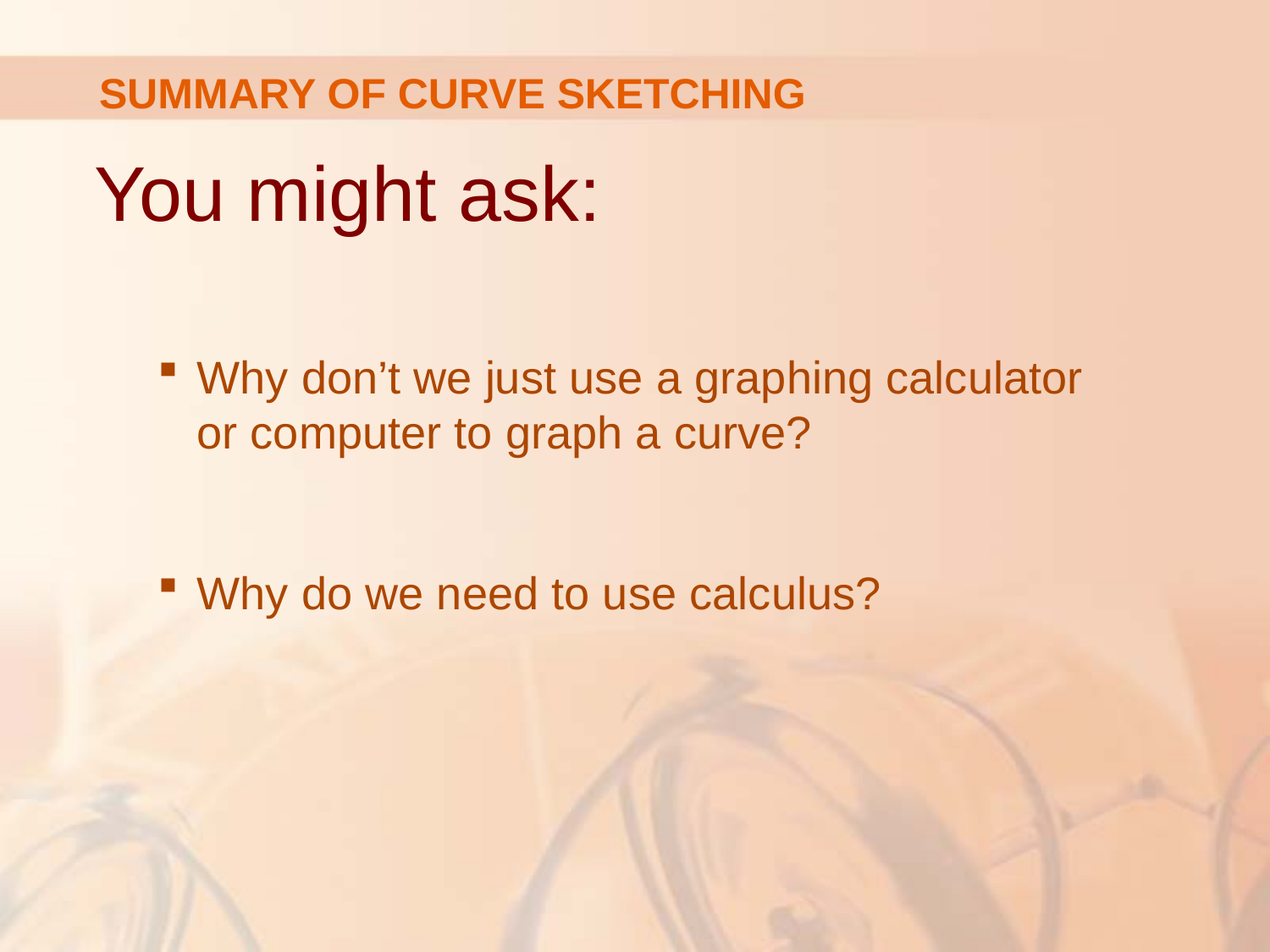

# SUMMARY OF CURVE SKETCHING
You might ask:

Why don’t we just use a graphing calculator
or computer to graph a curve?

Why do we need to use calculus?